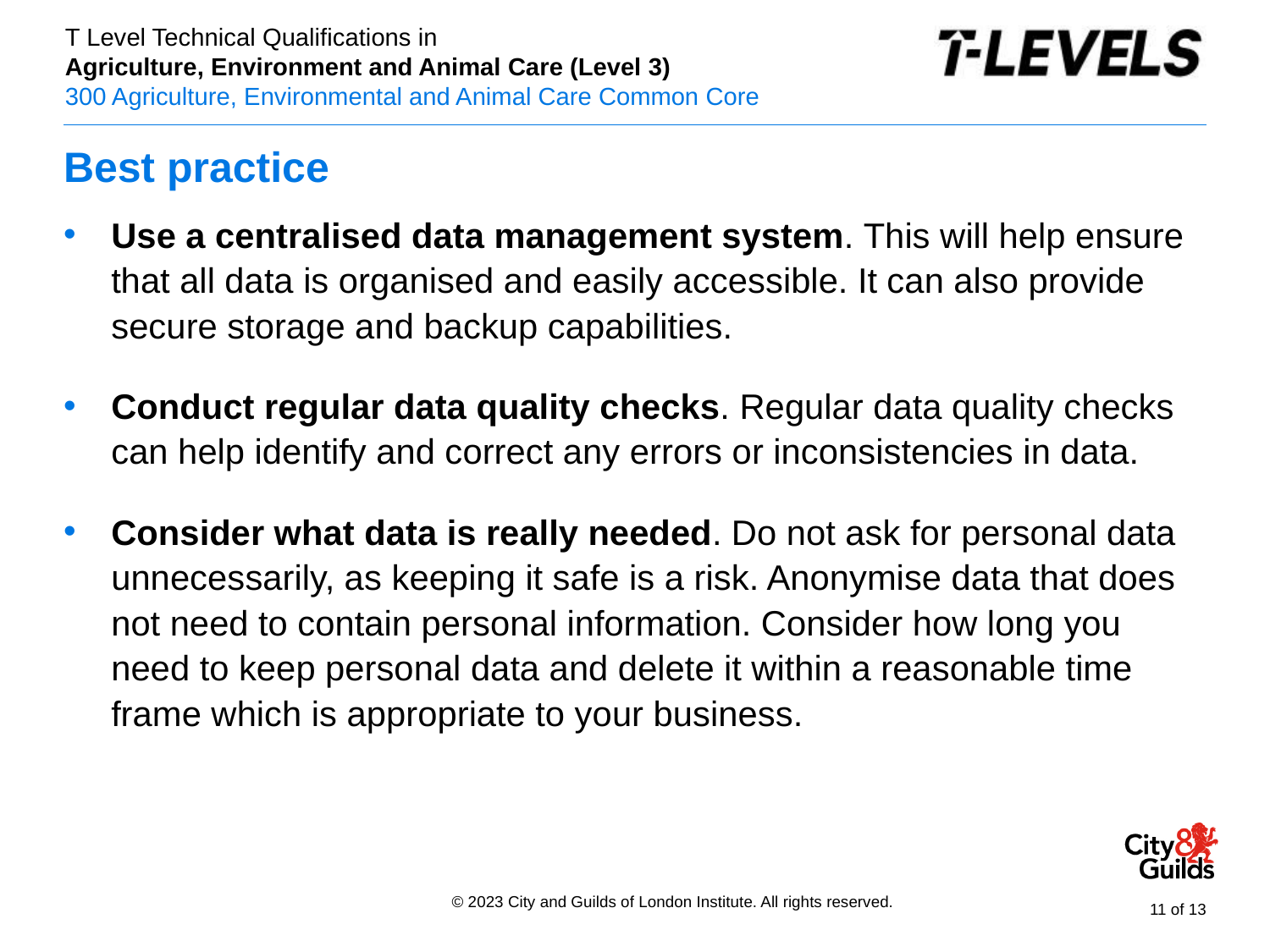

# Best practice
Use a centralised data management system. This will help ensure that all data is organised and easily accessible. It can also provide secure storage and backup capabilities.
Conduct regular data quality checks. Regular data quality checks can help identify and correct any errors or inconsistencies in data.
Consider what data is really needed. Do not ask for personal data unnecessarily, as keeping it safe is a risk. Anonymise data that does not need to contain personal information. Consider how long you need to keep personal data and delete it within a reasonable time frame which is appropriate to your business.